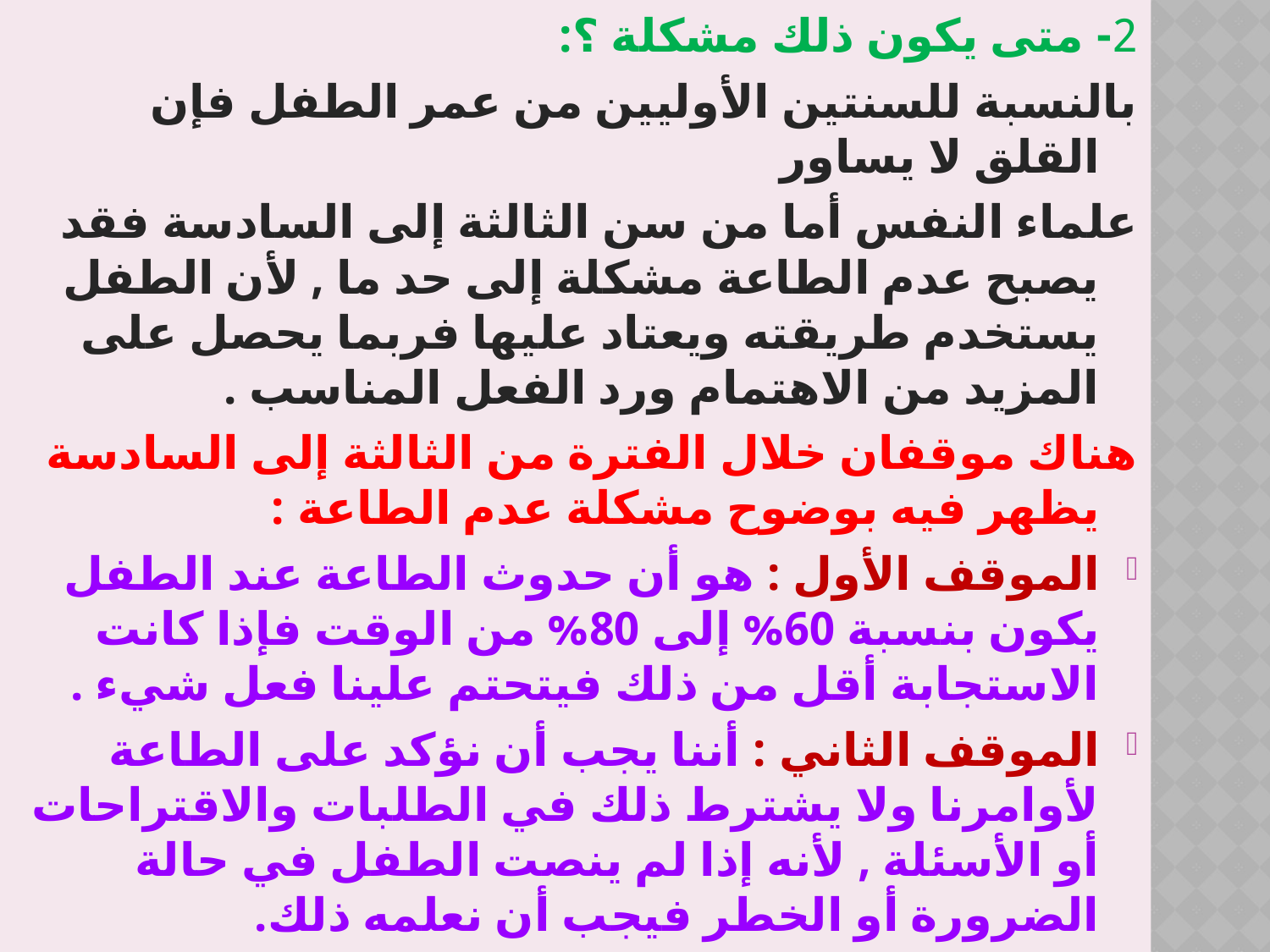

2- متى يكون ذلك مشكلة ؟:
بالنسبة للسنتين الأوليين من عمر الطفل فإن القلق لا يساور
علماء النفس أما من سن الثالثة إلى السادسة فقد يصبح عدم الطاعة مشكلة إلى حد ما , لأن الطفل يستخدم طريقته ويعتاد عليها فربما يحصل على المزيد من الاهتمام ورد الفعل المناسب .
هناك موقفان خلال الفترة من الثالثة إلى السادسة يظهر فيه بوضوح مشكلة عدم الطاعة :
الموقف الأول : هو أن حدوث الطاعة عند الطفل يكون بنسبة 60% إلى 80% من الوقت فإذا كانت الاستجابة أقل من ذلك فيتحتم علينا فعل شيء .
الموقف الثاني : أننا يجب أن نؤكد على الطاعة لأوامرنا ولا يشترط ذلك في الطلبات والاقتراحات أو الأسئلة , لأنه إذا لم ينصت الطفل في حالة الضرورة أو الخطر فيجب أن نعلمه ذلك.